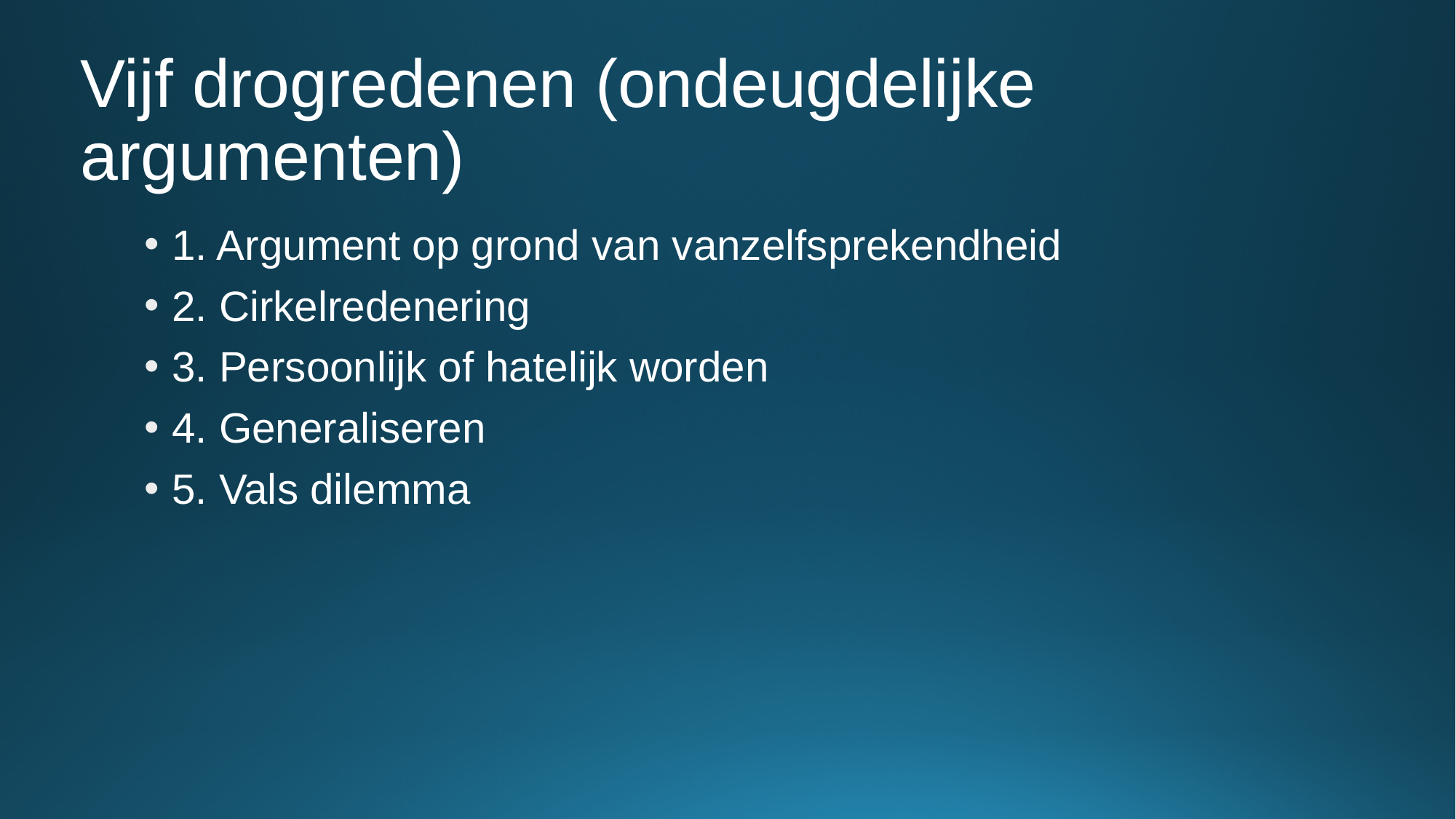

# Vijf drogredenen (ondeugdelijke argumenten)
1. Argument op grond van vanzelfsprekendheid
2. Cirkelredenering
3. Persoonlijk of hatelijk worden
4. Generaliseren
5. Vals dilemma